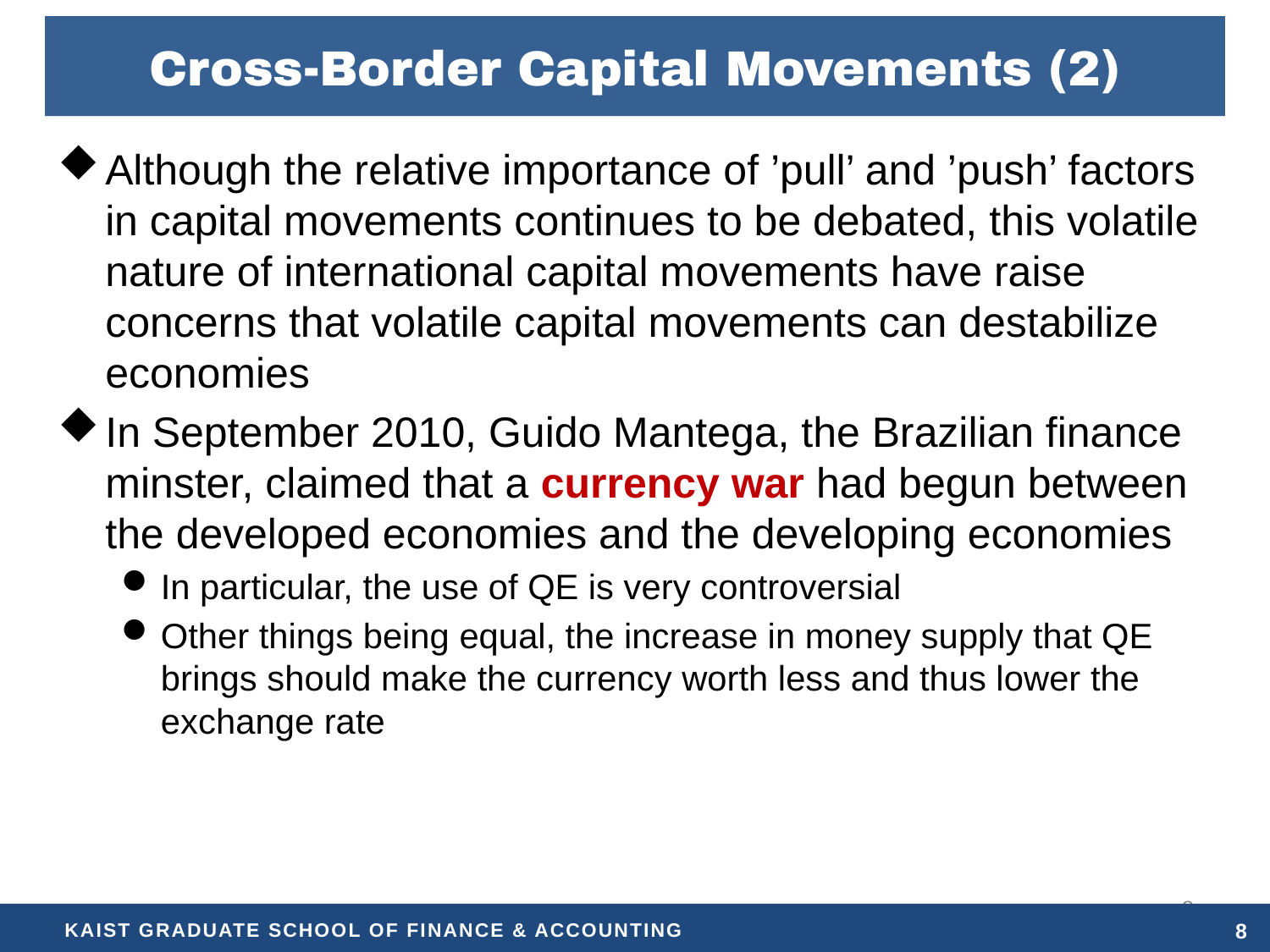

# Cross-Border Capital Movements (2)
Although the relative importance of ’pull’ and ’push’ factors in capital movements continues to be debated, this volatile nature of international capital movements have raise concerns that volatile capital movements can destabilize economies
In September 2010, Guido Mantega, the Brazilian finance minster, claimed that a currency war had begun between the developed economies and the developing economies
In particular, the use of QE is very controversial
Other things being equal, the increase in money supply that QE brings should make the currency worth less and thus lower the exchange rate
8